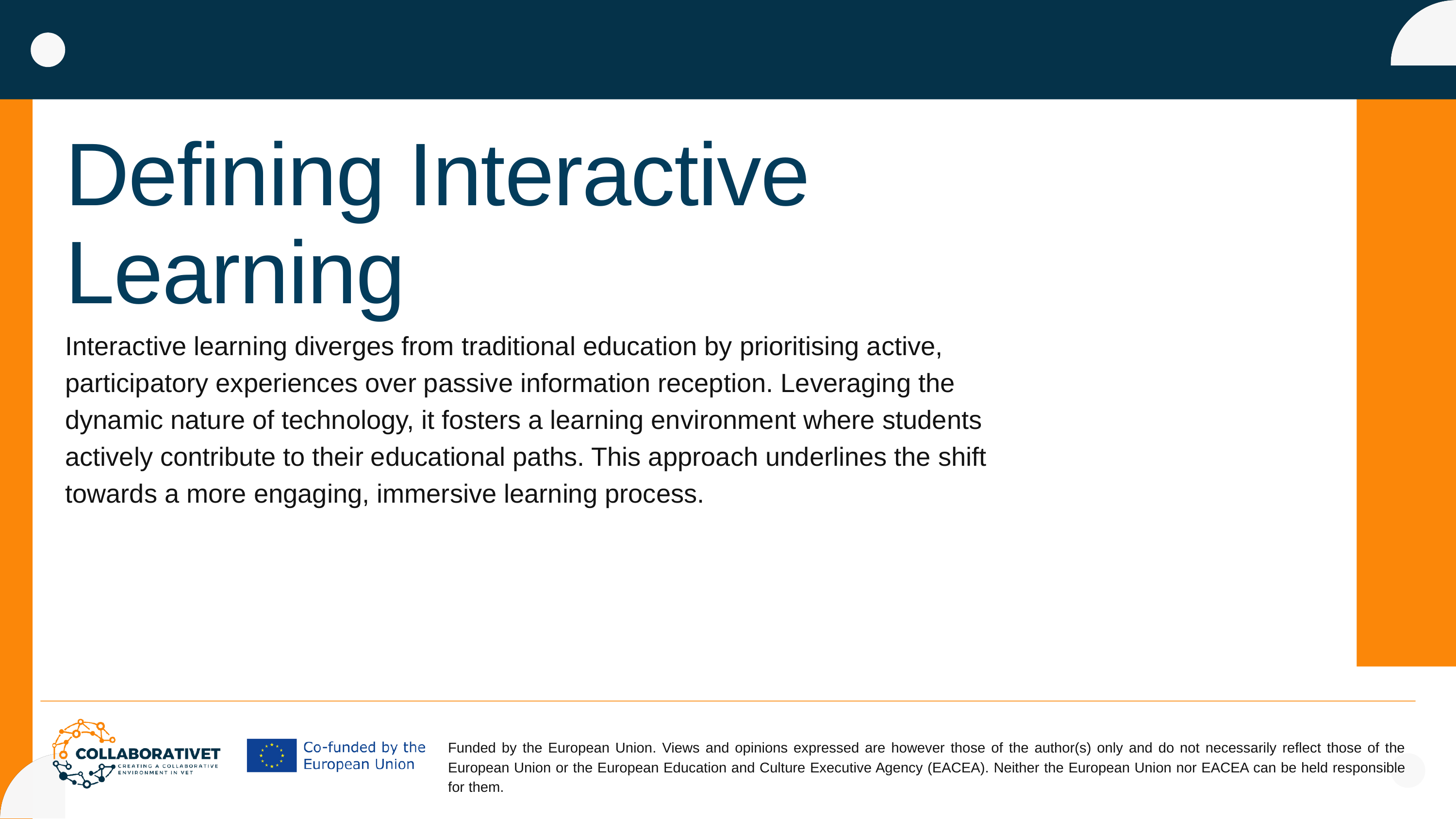

Defining Interactive Learning
Interactive learning diverges from traditional education by prioritising active, participatory experiences over passive information reception. Leveraging the dynamic nature of technology, it fosters a learning environment where students actively contribute to their educational paths. This approach underlines the shift towards a more engaging, immersive learning process.

Funded by the European Union. Views and opinions expressed are however those of the author(s) only and do not necessarily reflect those of the European Union or the European Education and Culture Executive Agency (EACEA). Neither the European Union nor EACEA can be held responsible for them.